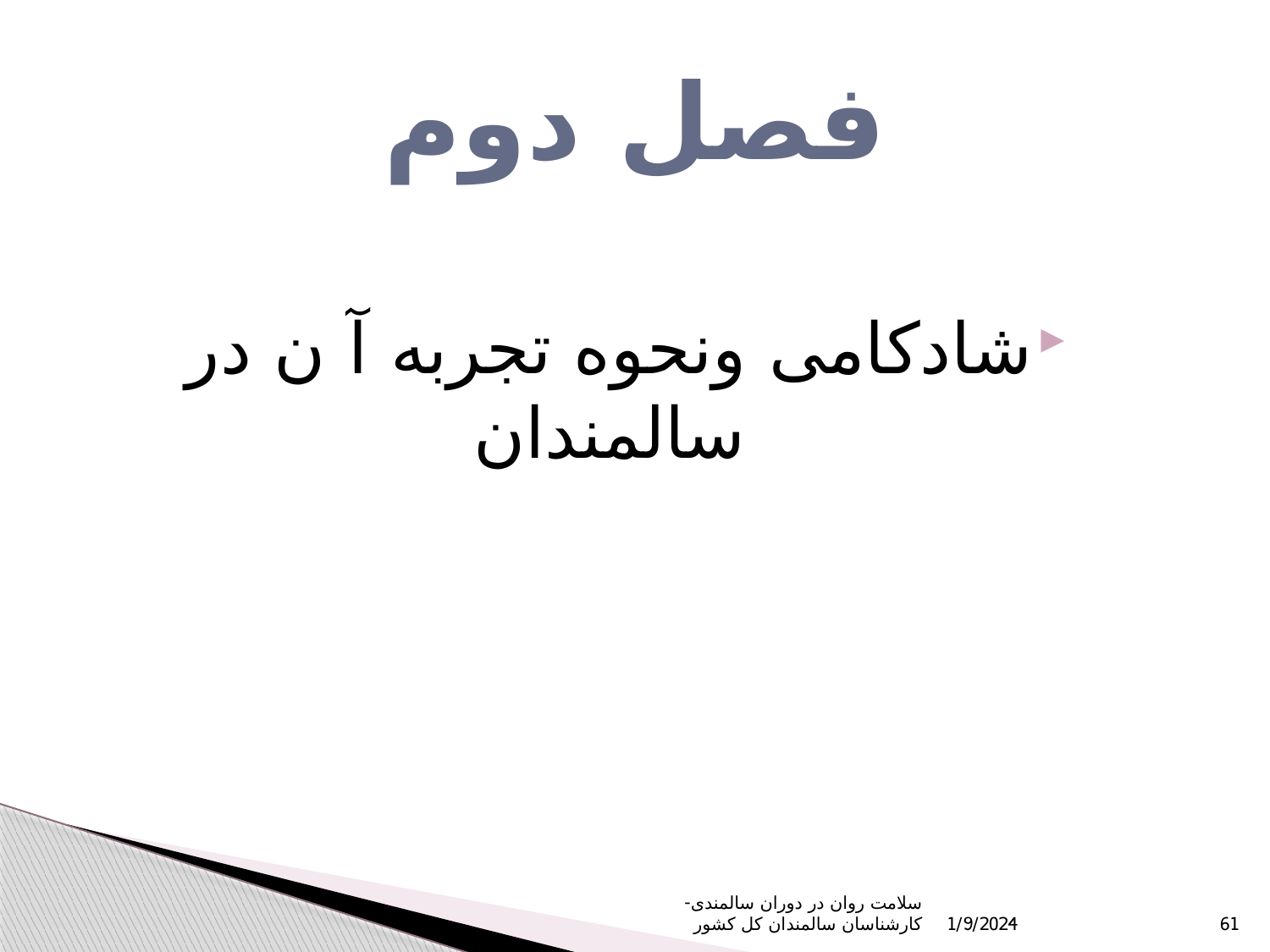

# فصل دوم

شادکامی ونحوه تجربه آ ن در سالمندان
سلامت روان در دوران سالمندی- کارشناسان سالمندان کل کشور
1/9/2024
61